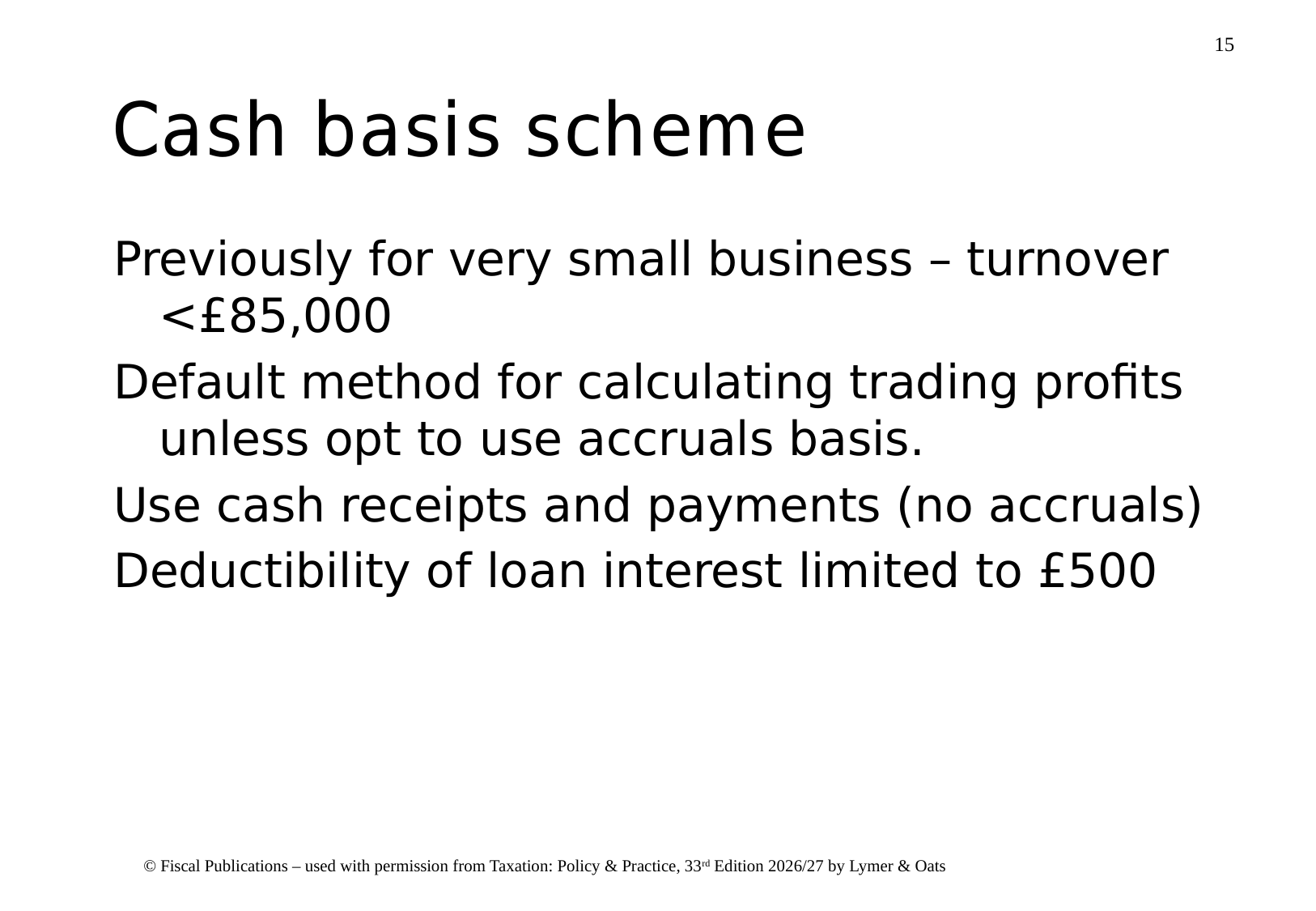

# Cash basis scheme
Previously for very small business – turnover <£85,000
Default method for calculating trading profits unless opt to use accruals basis.
Use cash receipts and payments (no accruals)
Deductibility of loan interest limited to £500